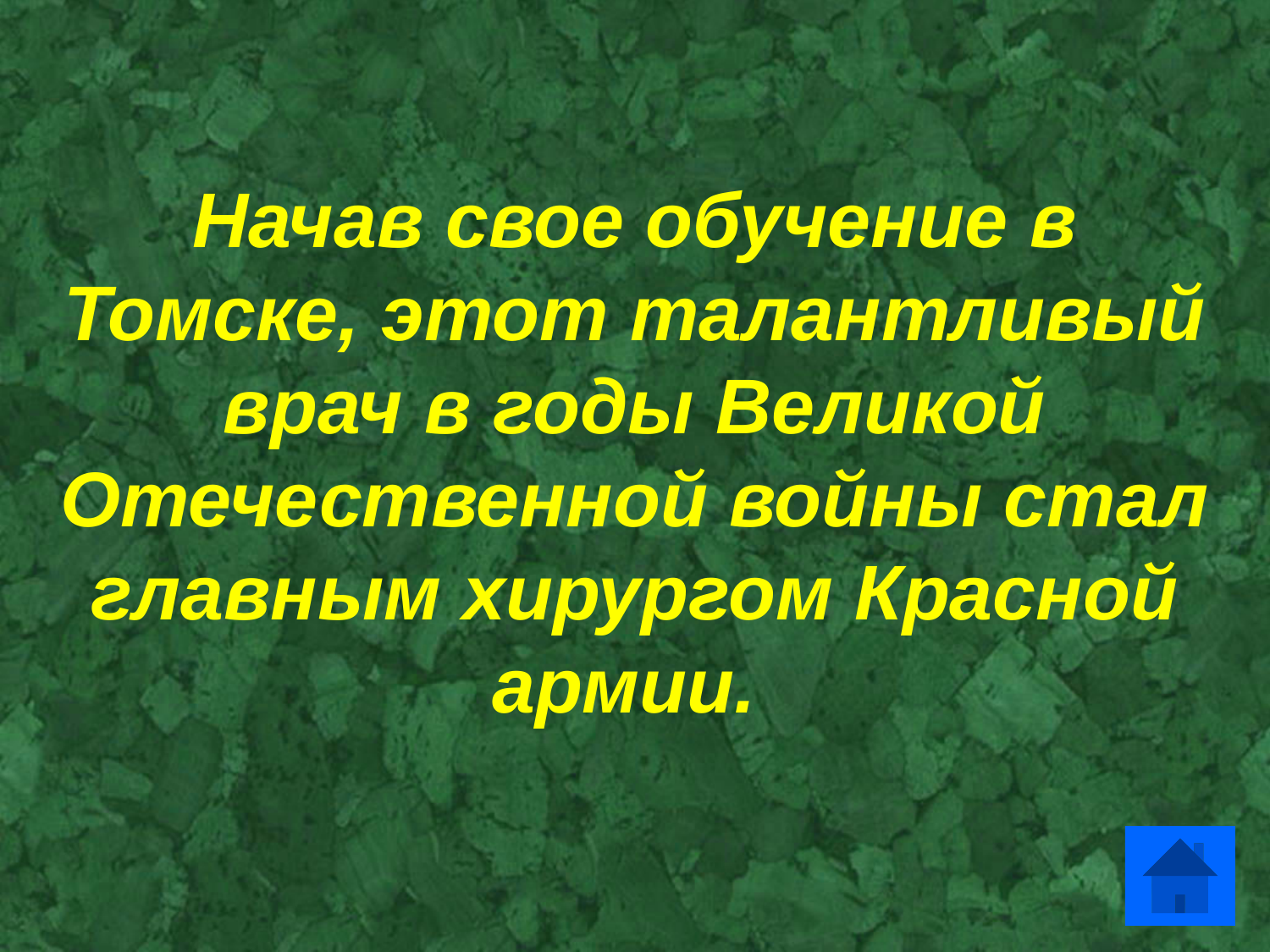

Начав свое обучение в Томске, этот талантливый врач в годы Великой Отечественной войны стал главным хирургом Красной армии.